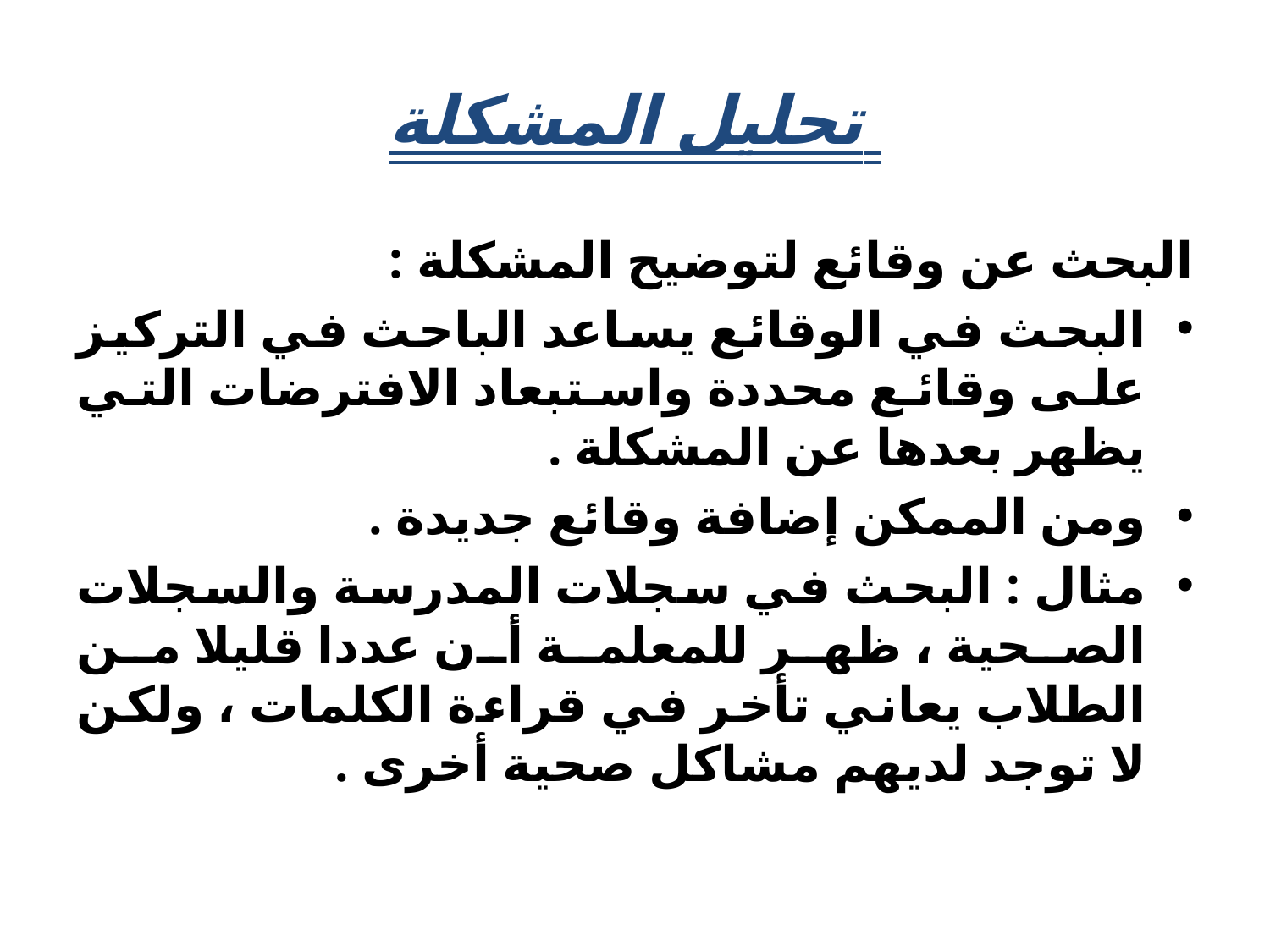

# تحليل المشكلة
البحث عن وقائع لتوضيح المشكلة :
البحث في الوقائع يساعد الباحث في التركيز على وقائع محددة واستبعاد الافترضات التي يظهر بعدها عن المشكلة .
ومن الممكن إضافة وقائع جديدة .
مثال : البحث في سجلات المدرسة والسجلات الصحية ، ظهر للمعلمة أن عددا قليلا من الطلاب يعاني تأخر في قراءة الكلمات ، ولكن لا توجد لديهم مشاكل صحية أخرى .